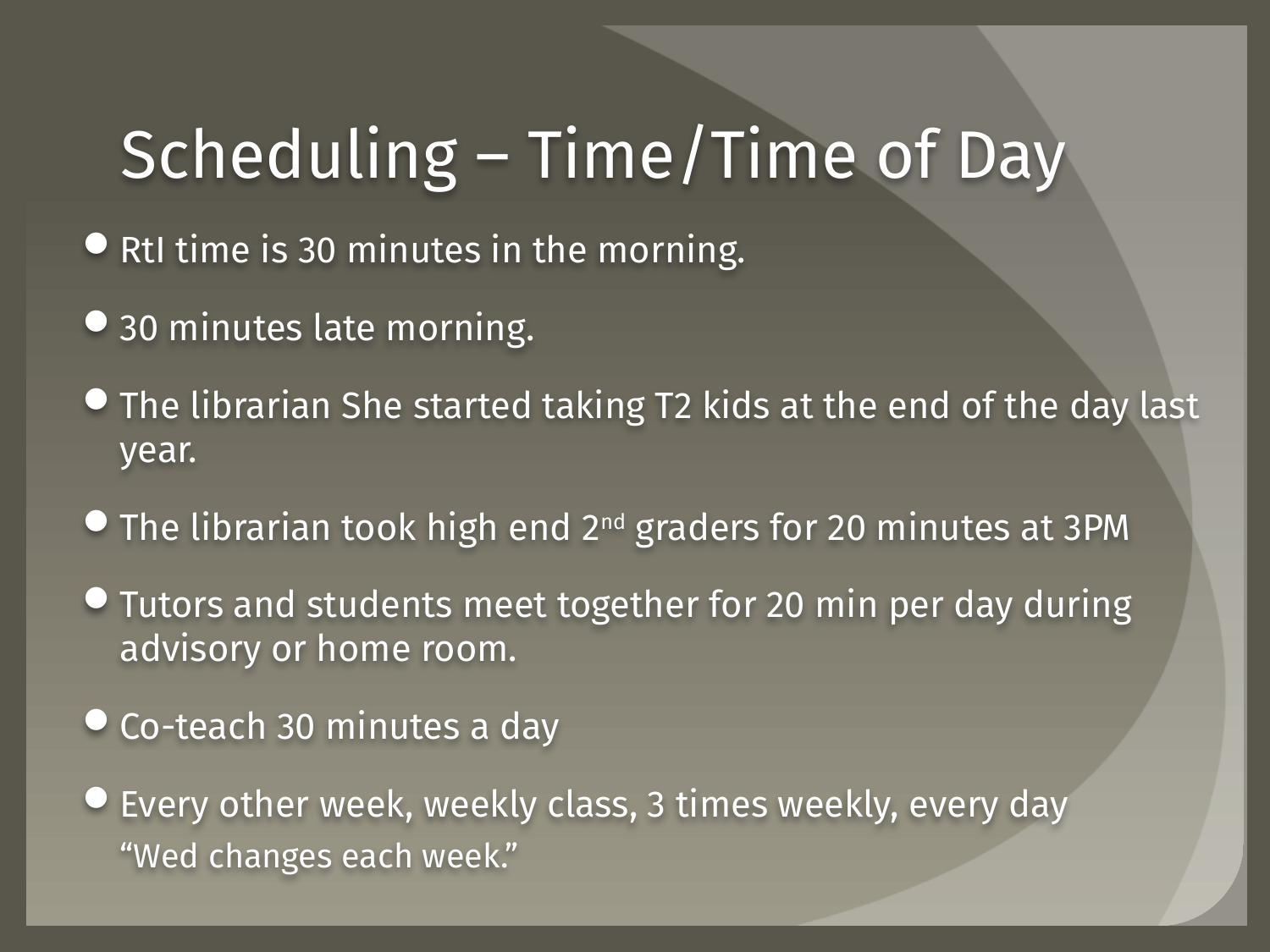

# Scheduling – Time/Time of Day
RtI time is 30 minutes in the morning.
30 minutes late morning.
The librarian She started taking T2 kids at the end of the day last year.
The librarian took high end 2nd graders for 20 minutes at 3PM
Tutors and students meet together for 20 min per day during advisory or home room.
Co-teach 30 minutes a day
Every other week, weekly class, 3 times weekly, every day
“Wed changes each week.”